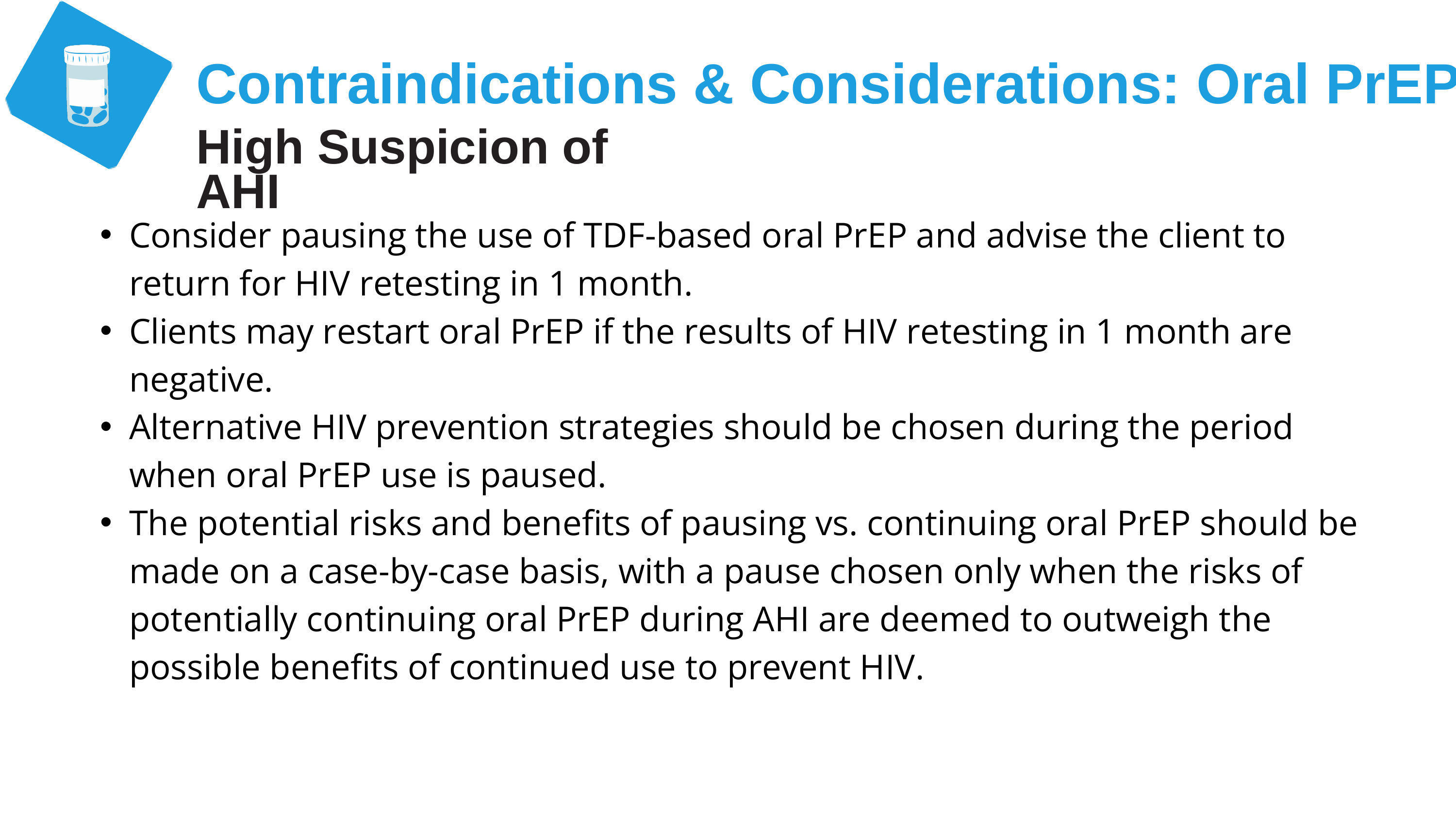

Contraindications & Considerations: Oral PrEP
High Suspicion of AHI
Consider pausing the use of TDF-based oral PrEP and advise the client to return for HIV retesting in 1 month.
Clients may restart oral PrEP if the results of HIV retesting in 1 month are negative.
Alternative HIV prevention strategies should be chosen during the period when oral PrEP use is paused.
The potential risks and benefits of pausing vs. continuing oral PrEP should be made on a case-by-case basis, with a pause chosen only when the risks of potentially continuing oral PrEP during AHI are deemed to outweigh the possible benefits of continued use to prevent HIV.